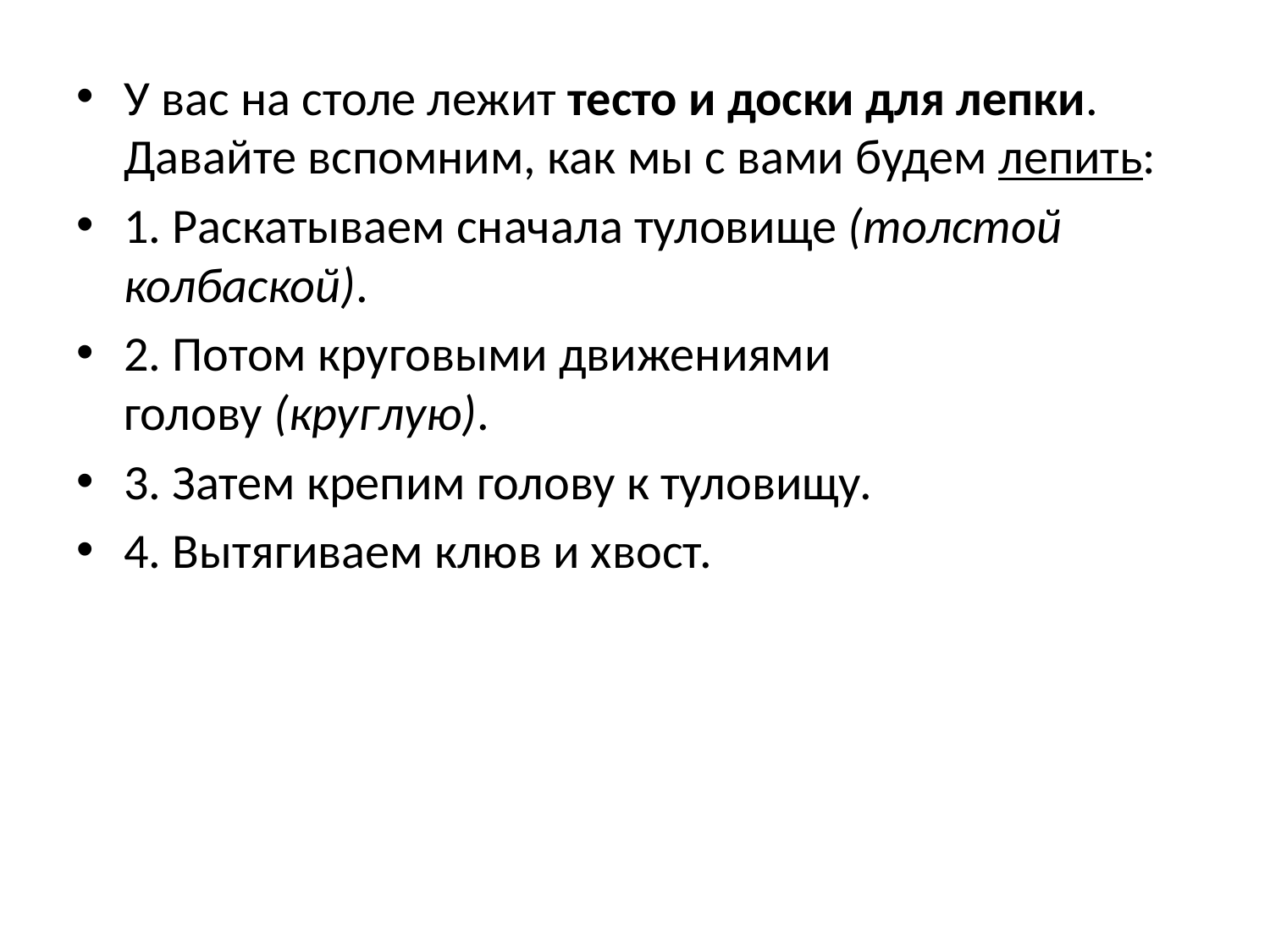

У вас на столе лежит тесто и доски для лепки. Давайте вспомним, как мы с вами будем лепить:
1. Раскатываем сначала туловище (толстой колбаской).
2. Потом круговыми движениями голову (круглую).
3. Затем крепим голову к туловищу.
4. Вытягиваем клюв и хвост.